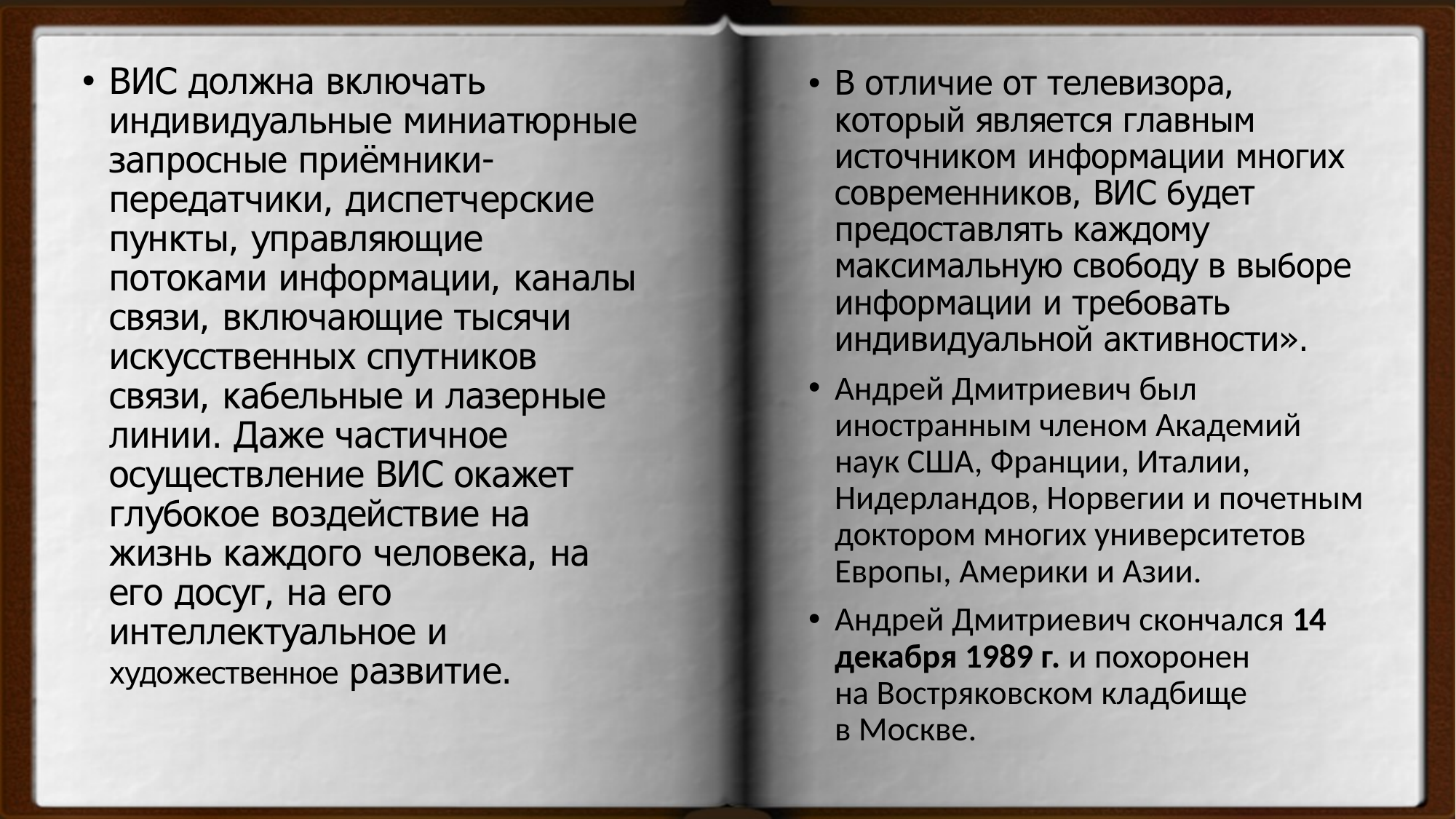

#
ВИС должна включать индивидуальные миниатюрные запросные приёмники-передатчики, диспетчерские пункты, управляющие потоками информации, каналы связи, включающие тысячи искусственных спутников связи, кабельные и лазерные линии. Даже частичное осуществление ВИС окажет глубокое воздействие на жизнь каждого человека, на его досуг, на его интеллектуальное и художественное развитие.
В отличие от телевизора, который является главным источником информации многих современников, ВИС будет предоставлять каждому максимальную свободу в выборе информации и требовать индивидуальной активности».
Андрей Дмитриевич был иностранным членом Академий наук США, Франции, Италии, Нидерландов, Норвегии и почетным доктором многих университетов Европы, Америки и Азии.
Андрей Дмитриевич скончался 14 декабря 1989 г. и похоронен на Востряковском кладбище в Москве.